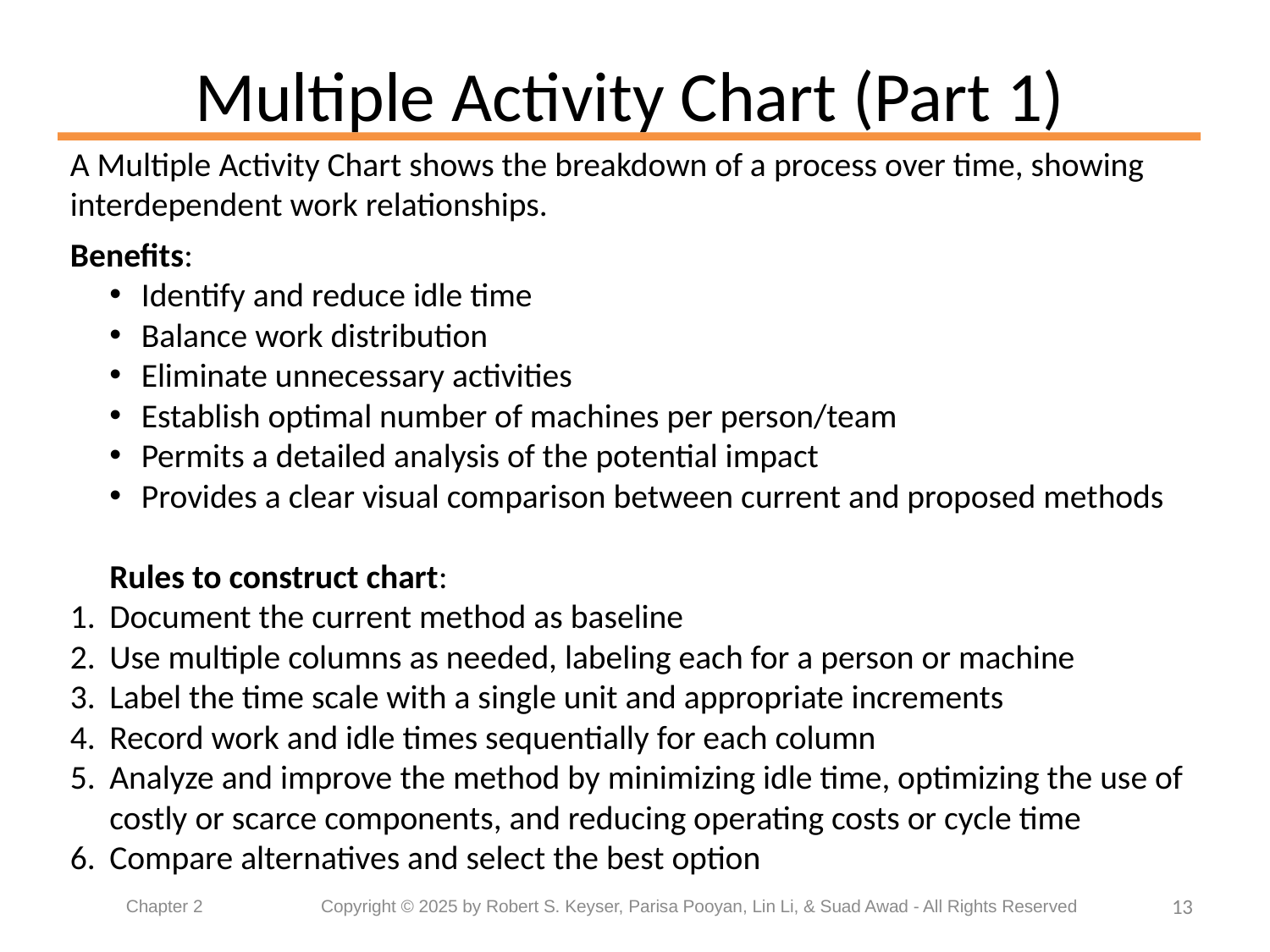

# Multiple Activity Chart (Part 1)

A Multiple Activity Chart shows the breakdown of a process over time, showing interdependent work relationships.
Benefits:
Identify and reduce idle time
Balance work distribution
Eliminate unnecessary activities
Establish optimal number of machines per person/team
Permits a detailed analysis of the potential impact
Provides a clear visual comparison between current and proposed methods

Rules to construct chart:
Document the current method as baseline
Use multiple columns as needed, labeling each for a person or machine
Label the time scale with a single unit and appropriate increments
Record work and idle times sequentially for each column
Analyze and improve the method by minimizing idle time, optimizing the use of costly or scarce components, and reducing operating costs or cycle time
Compare alternatives and select the best option
13
Chapter 2	              Copyright © 2025 by Robert S. Keyser, Parisa Pooyan, Lin Li, & Suad Awad - All Rights Reserved